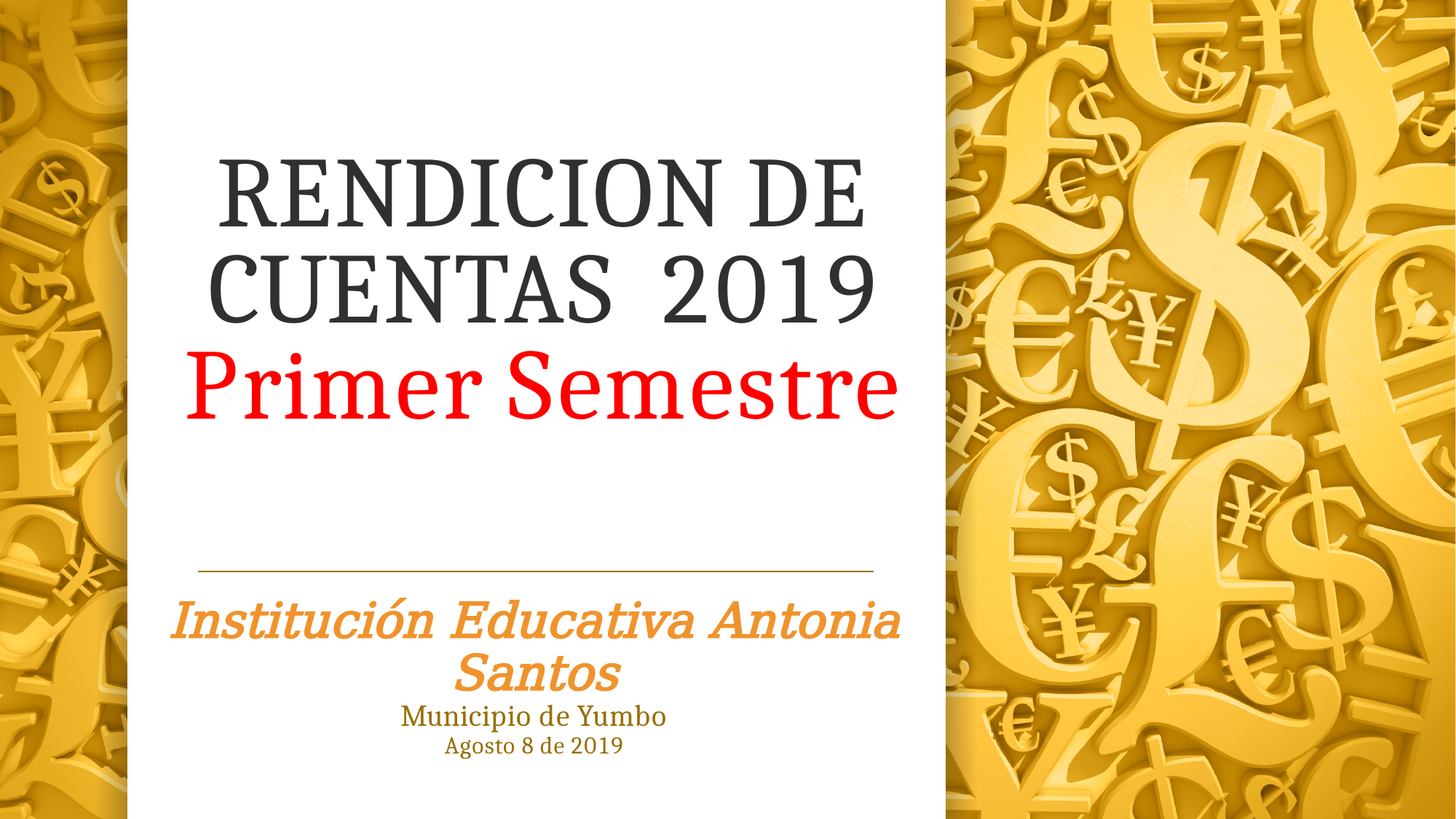

# RENDICION DE CUENTAS  2019 Primer Semestre
Institución Educativa Antonia Santos
Municipio de Yumbo
Agosto 8 de 2019